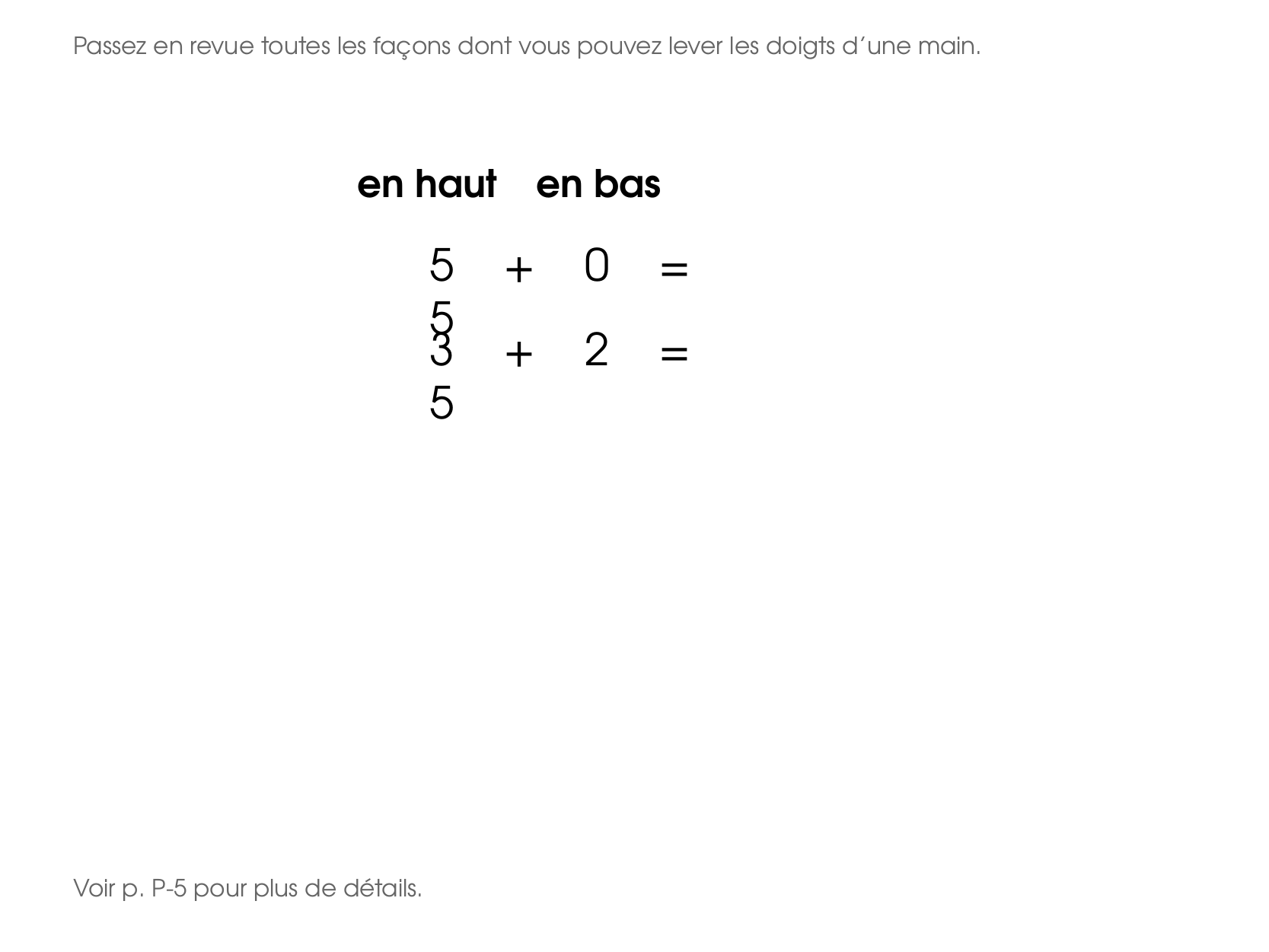

Passez en revue toutes les façons dont vous pouvez lever les doigts d’une main.
en haut
en bas
5    +    0    =    5
3    +    2    =    5
Voir p. P-5 pour plus de détails.